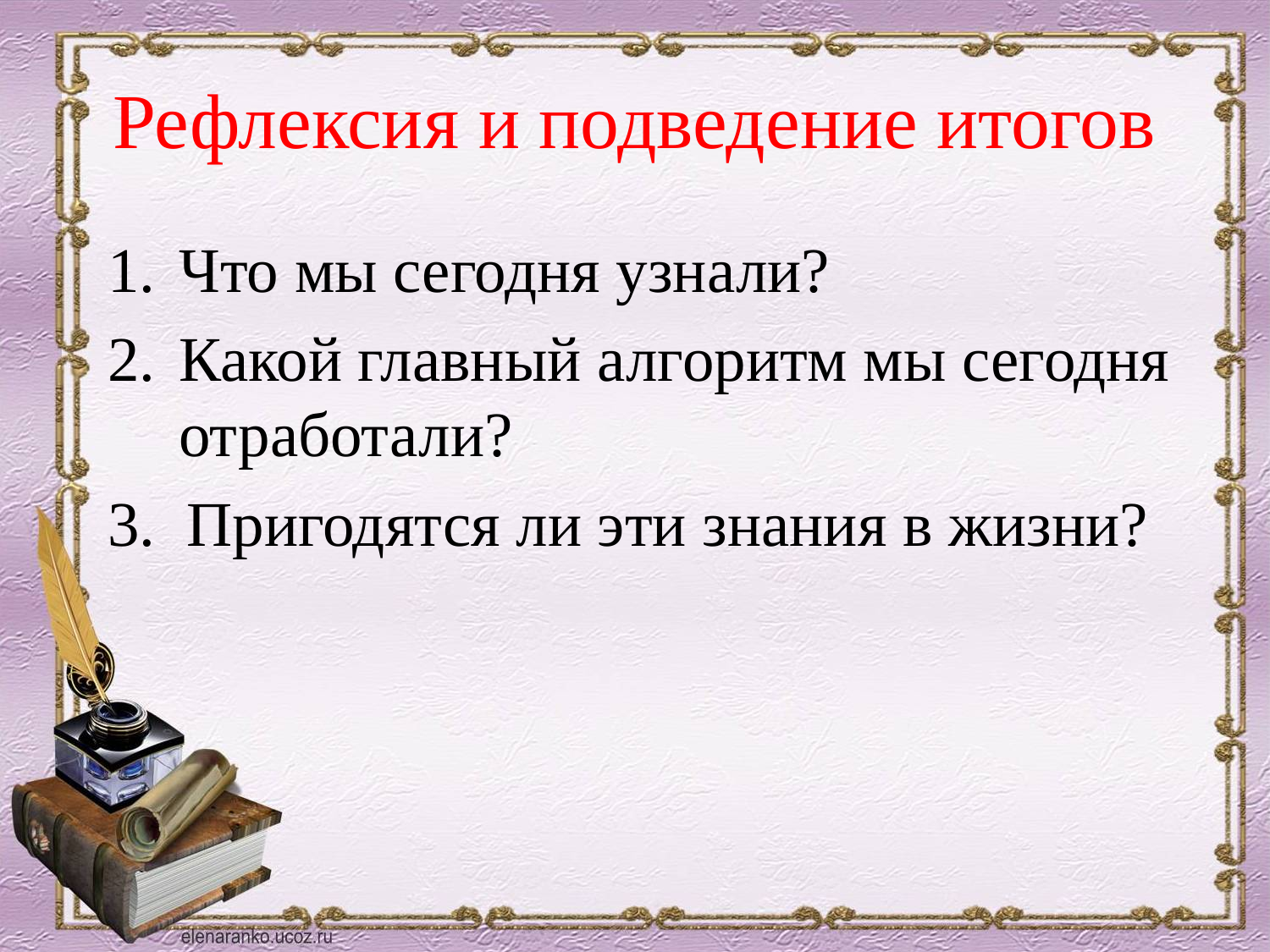

# Рефлексия и подведение итогов
Что мы сегодня узнали?
Какой главный алгоритм мы сегодня отработали?
3.  Пригодятся ли эти знания в жизни?